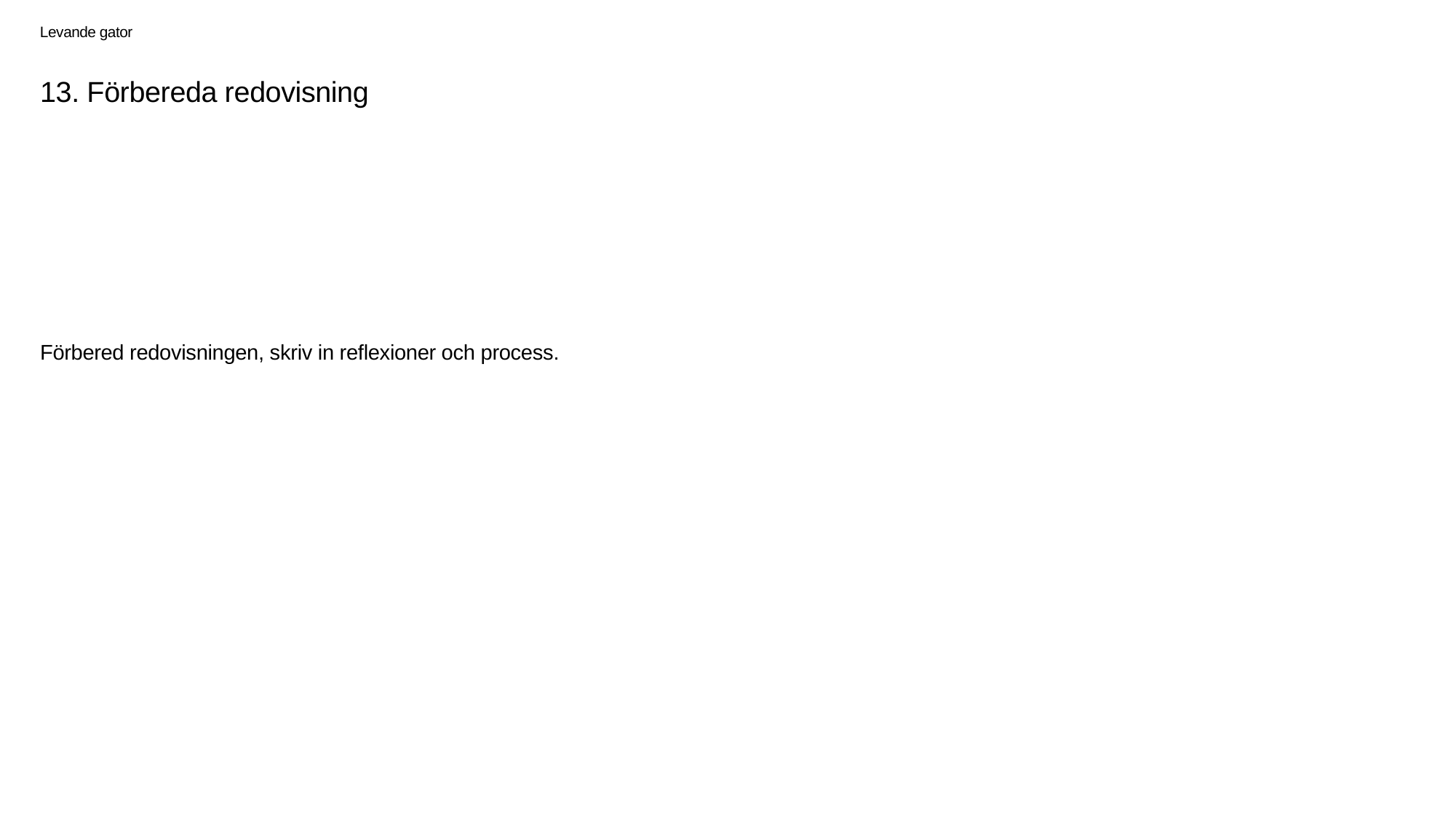

13. Förbereda redovisning
Förbered redovisningen, skriv in reflexioner och process.